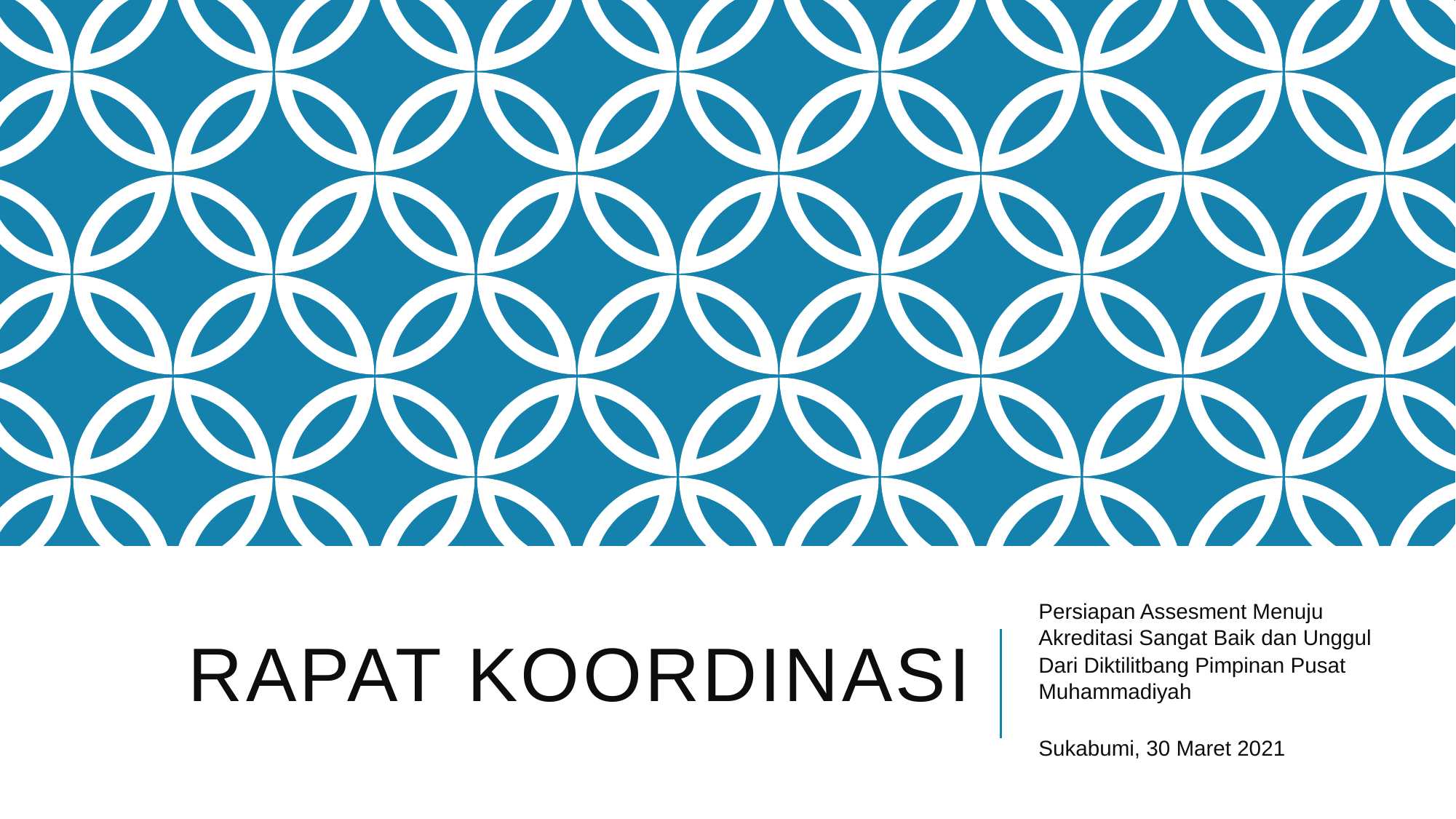

# RAPAT KOORDINASI
Persiapan Assesment Menuju Akreditasi Sangat Baik dan Unggul
Dari Diktilitbang Pimpinan Pusat Muhammadiyah

Sukabumi, 30 Maret 2021